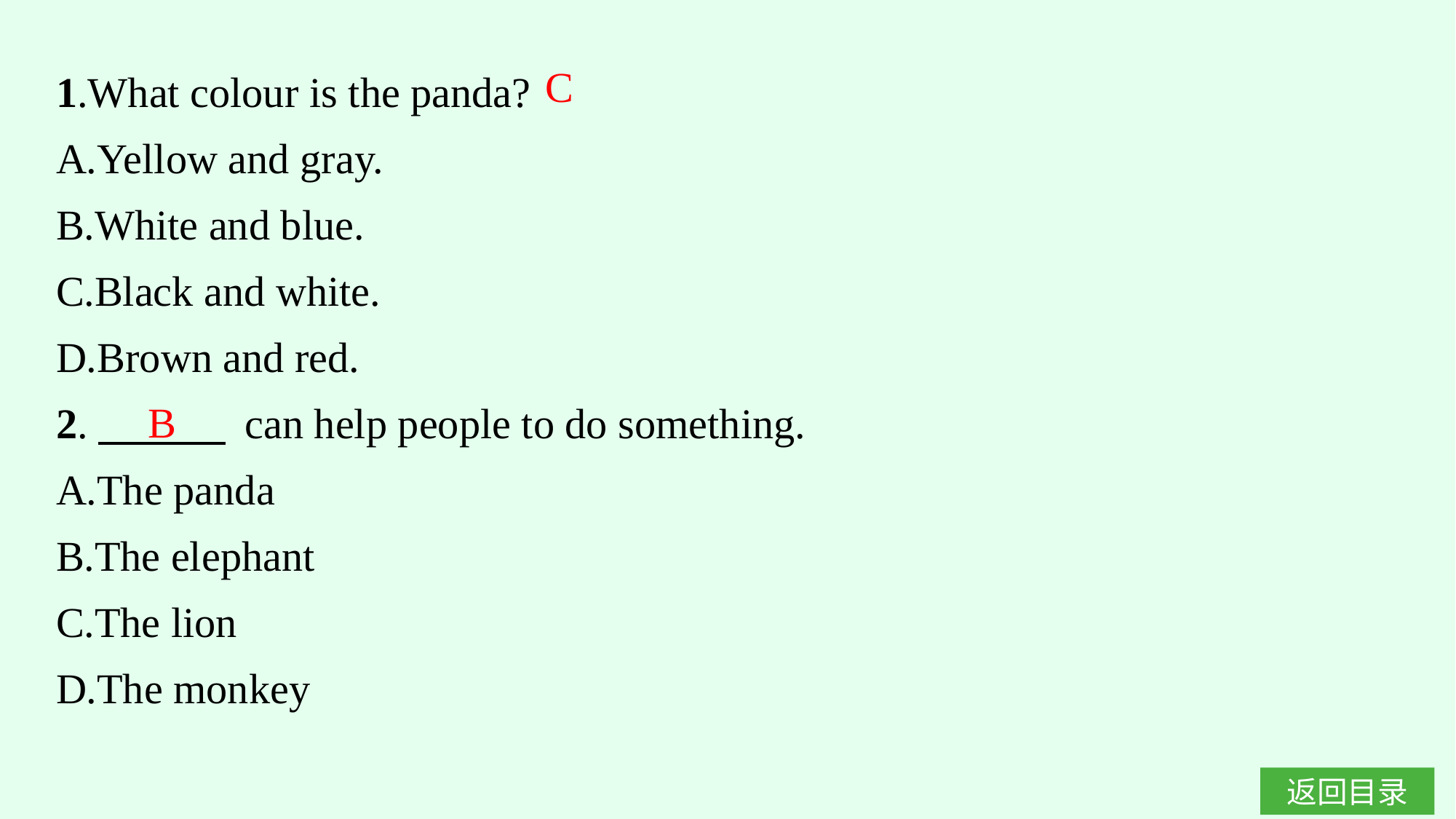

1.What colour is the panda?
A.Yellow and gray.
B.White and blue.
C.Black and white.
D.Brown and red.
2.　　　 can help people to do something.
A.The panda
B.The elephant
C.The lion
D.The monkey
C
B